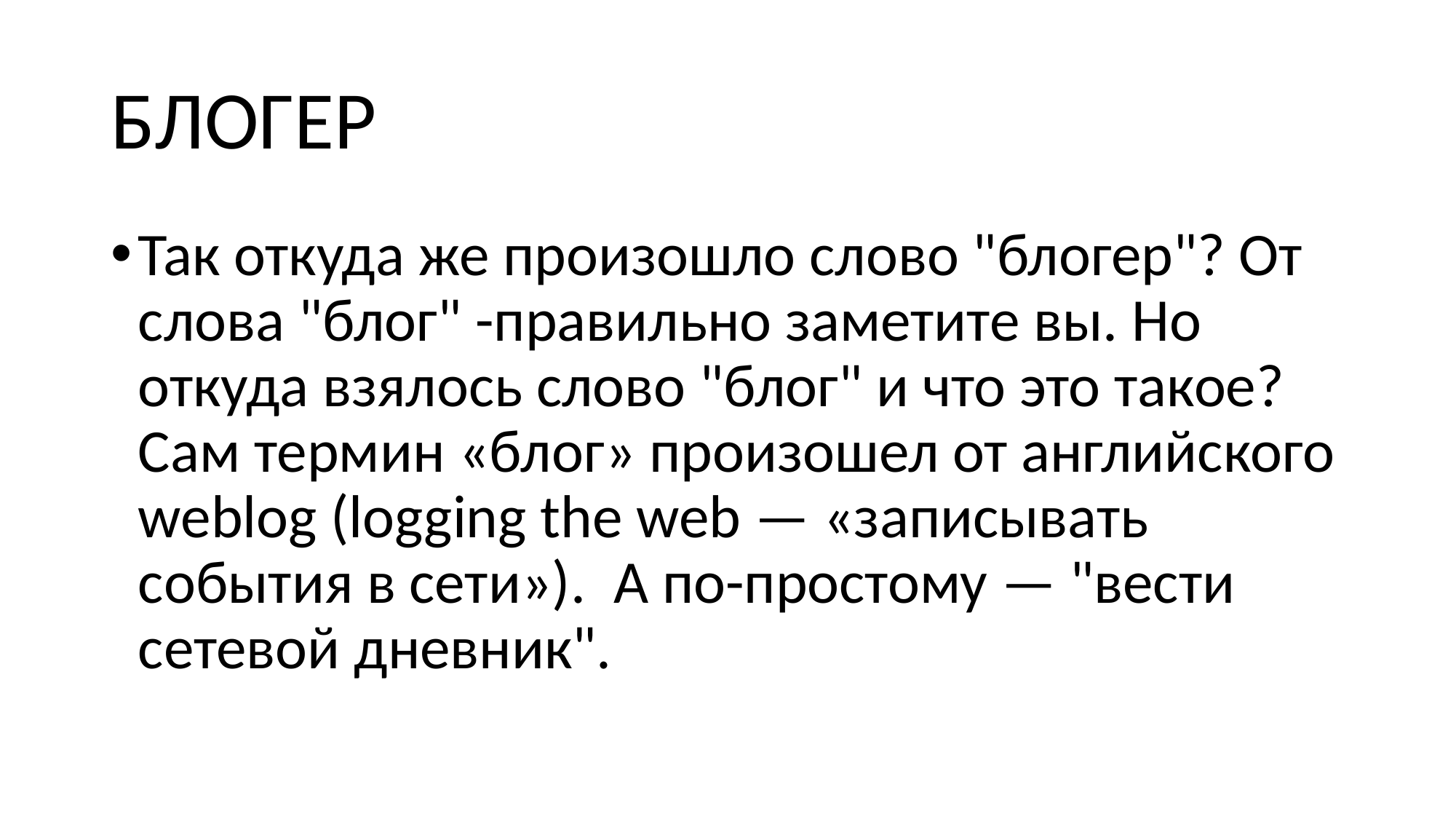

# БЛОГЕР
Так откуда же произошло слово "блогер"? От слова "блог" -правильно заметите вы. Но откуда взялось слово "блог" и что это такое?
Сам термин «блог» произошел от английского weblog (logging the web — «записывать события в сети»).  А по-простому — "вести сетевой дневник".